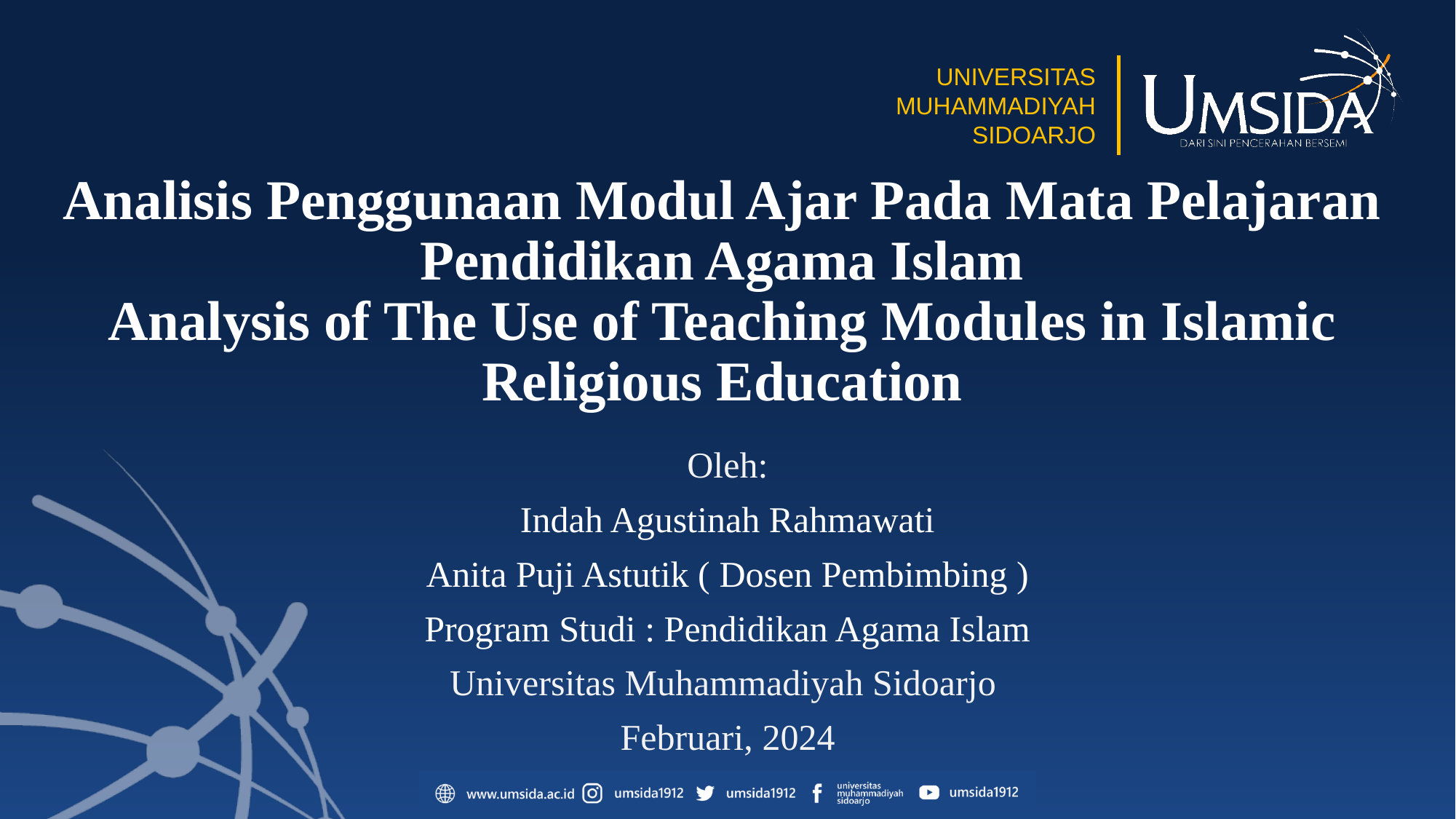

# Analisis Penggunaan Modul Ajar Pada Mata Pelajaran Pendidikan Agama Islam Analysis of The Use of Teaching Modules in Islamic Religious Education
Oleh:
Indah Agustinah Rahmawati
Anita Puji Astutik ( Dosen Pembimbing )
Program Studi : Pendidikan Agama Islam
Universitas Muhammadiyah Sidoarjo
Februari, 2024